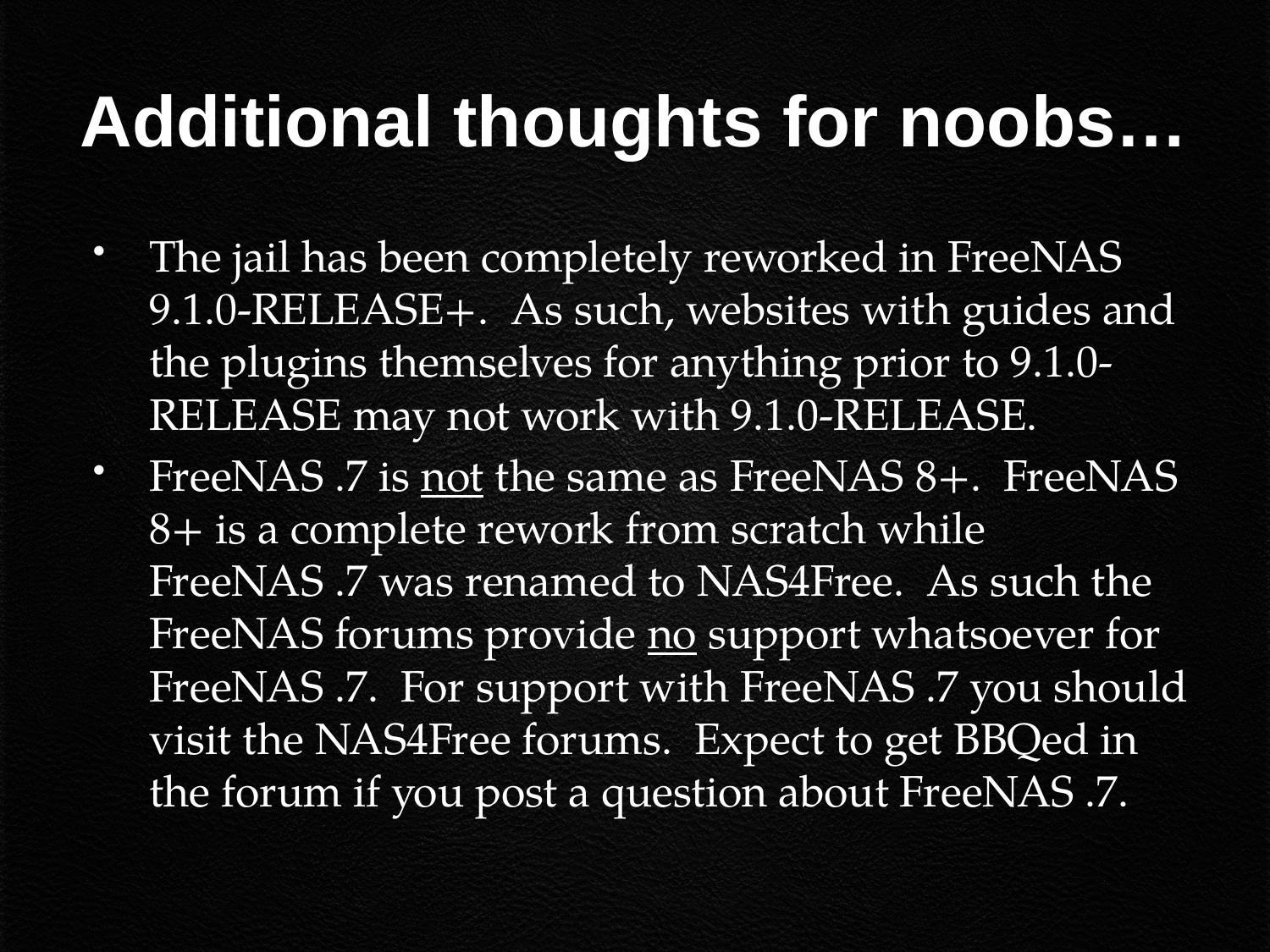

# Additional thoughts for noobs…
The jail has been completely reworked in FreeNAS 9.1.0-RELEASE+.  As such, websites with guides and the plugins themselves for anything prior to 9.1.0-RELEASE may not work with 9.1.0-RELEASE.
FreeNAS .7 is not the same as FreeNAS 8+.  FreeNAS 8+ is a complete rework from scratch while FreeNAS .7 was renamed to NAS4Free.  As such the FreeNAS forums provide no support whatsoever for FreeNAS .7.  For support with FreeNAS .7 you should visit the NAS4Free forums.  Expect to get BBQed in the forum if you post a question about FreeNAS .7.